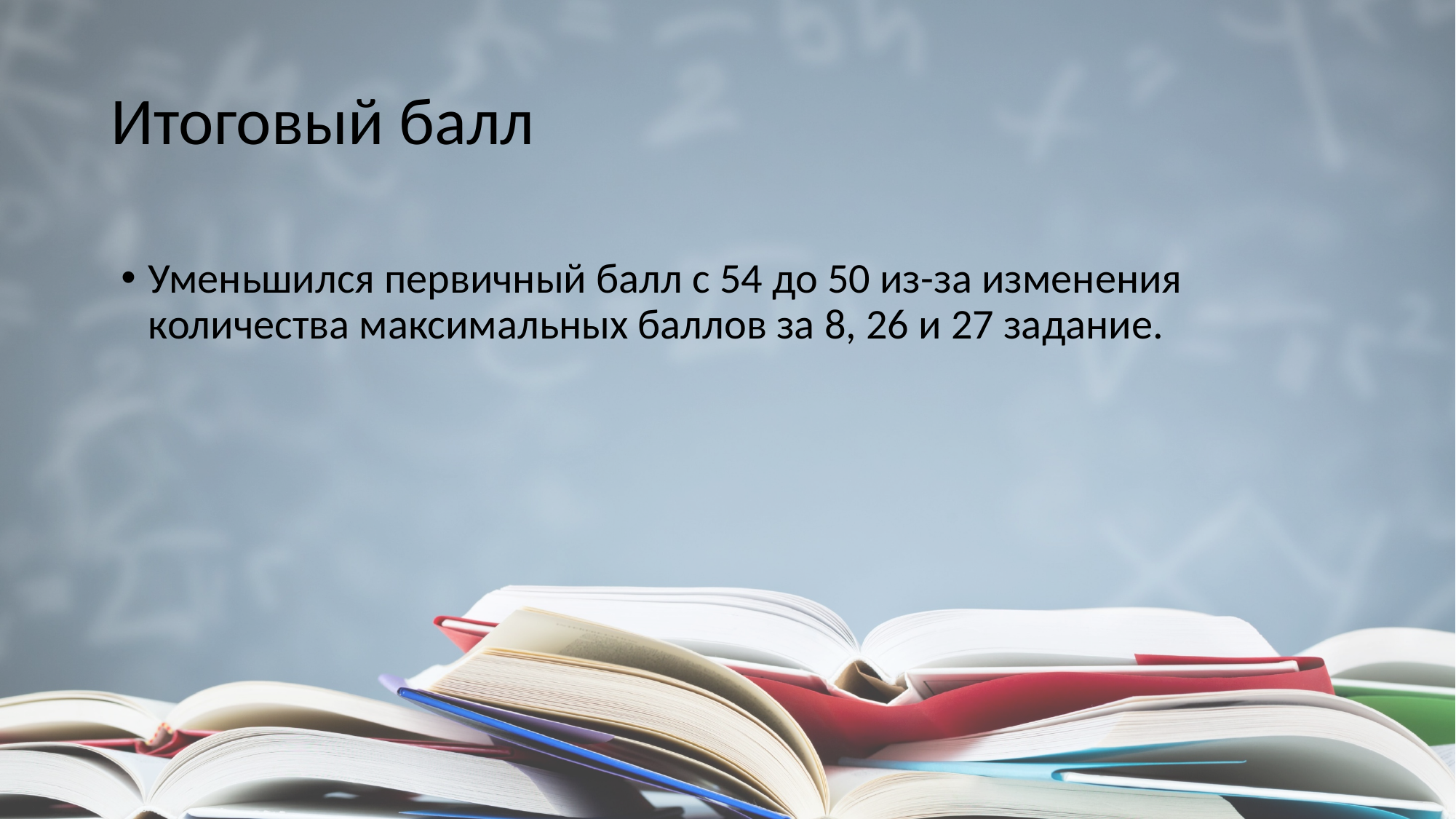

# Итоговый балл
Уменьшился первичный балл с 54 до 50 из-за изменения количества максимальных баллов за 8, 26 и 27 задание.